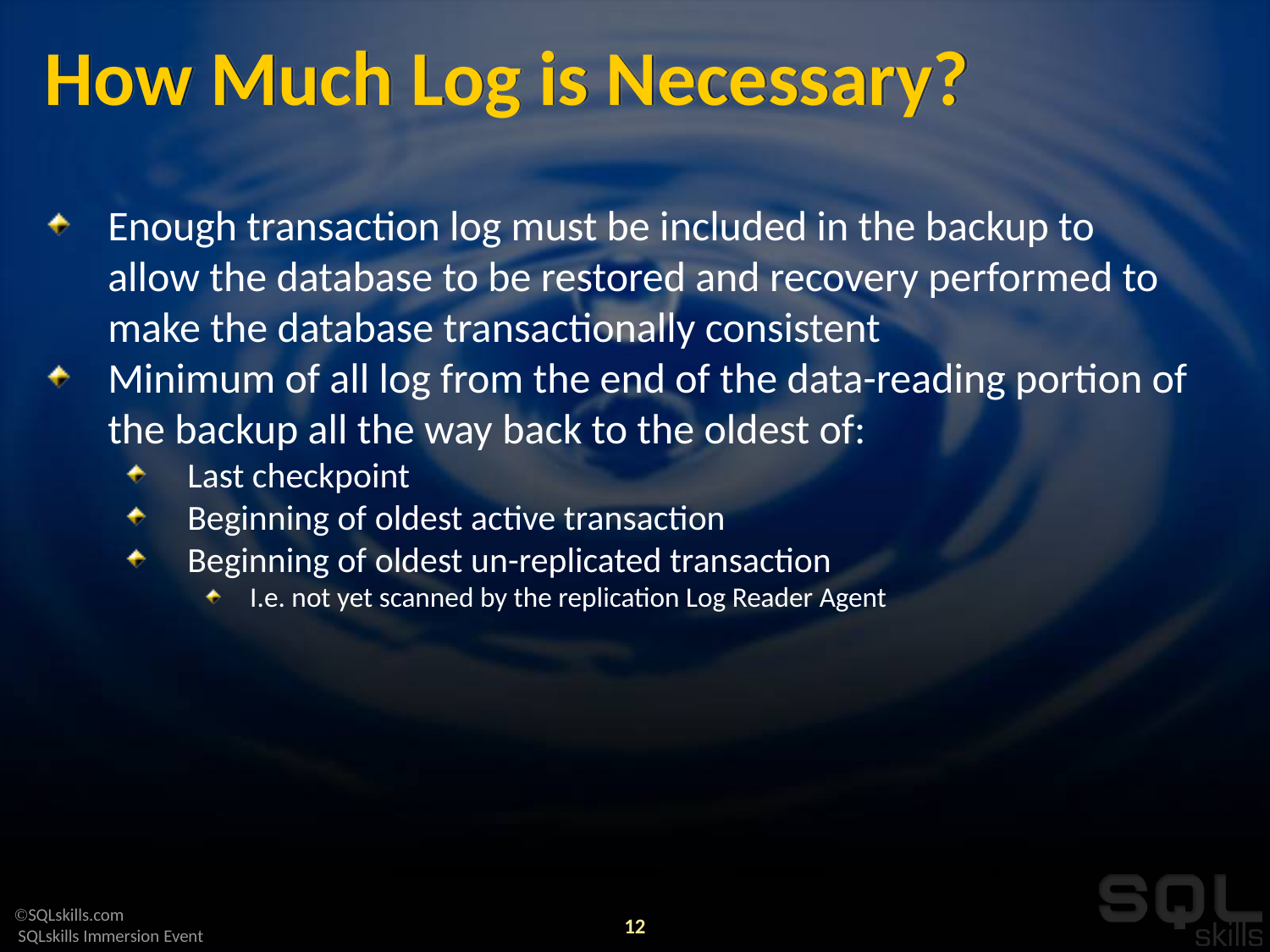

# How Much Log is Necessary?
Enough transaction log must be included in the backup to allow the database to be restored and recovery performed to make the database transactionally consistent
Minimum of all log from the end of the data-reading portion of the backup all the way back to the oldest of:
Last checkpoint
Beginning of oldest active transaction
Beginning of oldest un-replicated transaction
I.e. not yet scanned by the replication Log Reader Agent

12